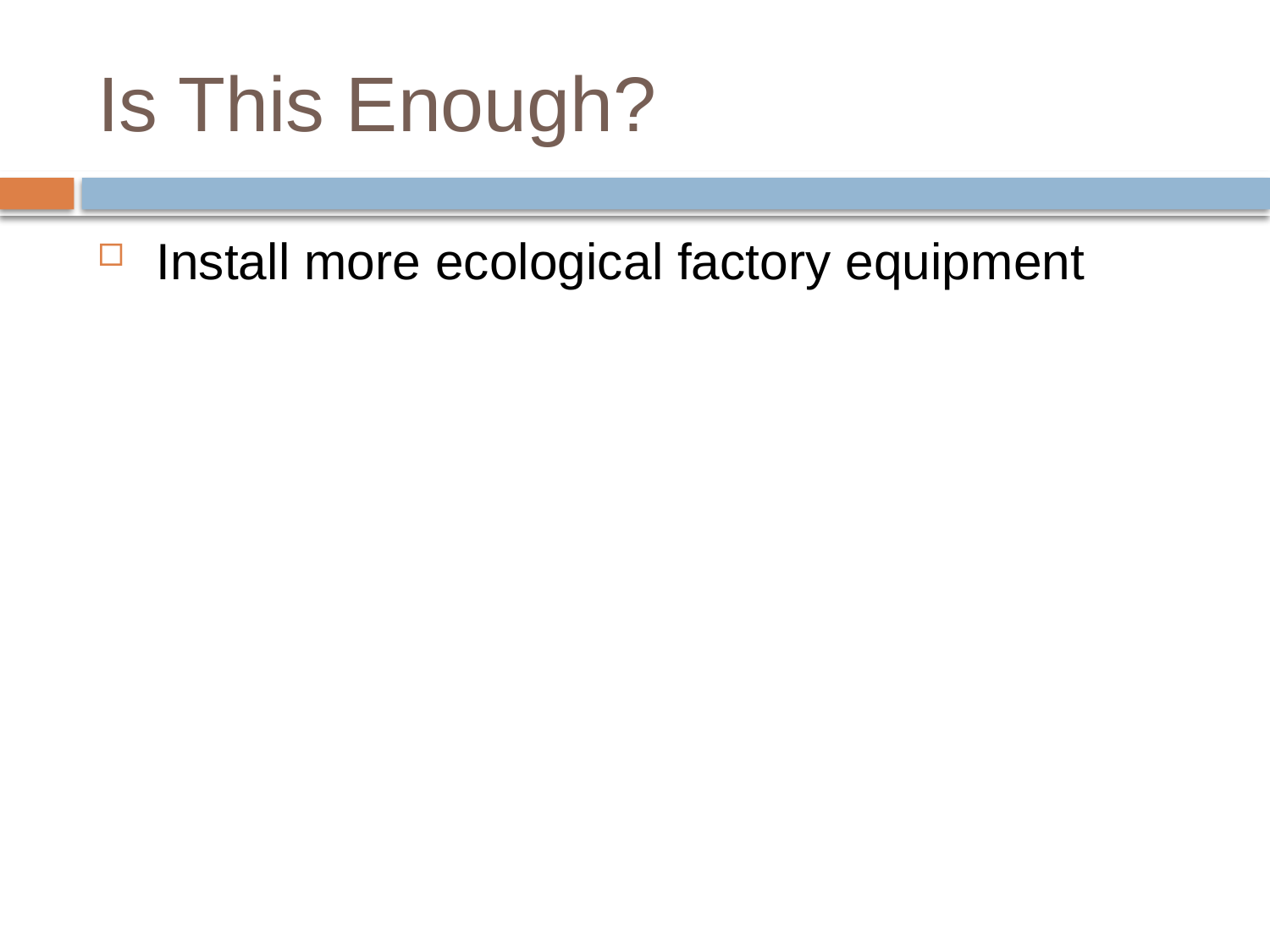

# Is This Enough?
 Install more ecological factory equipment